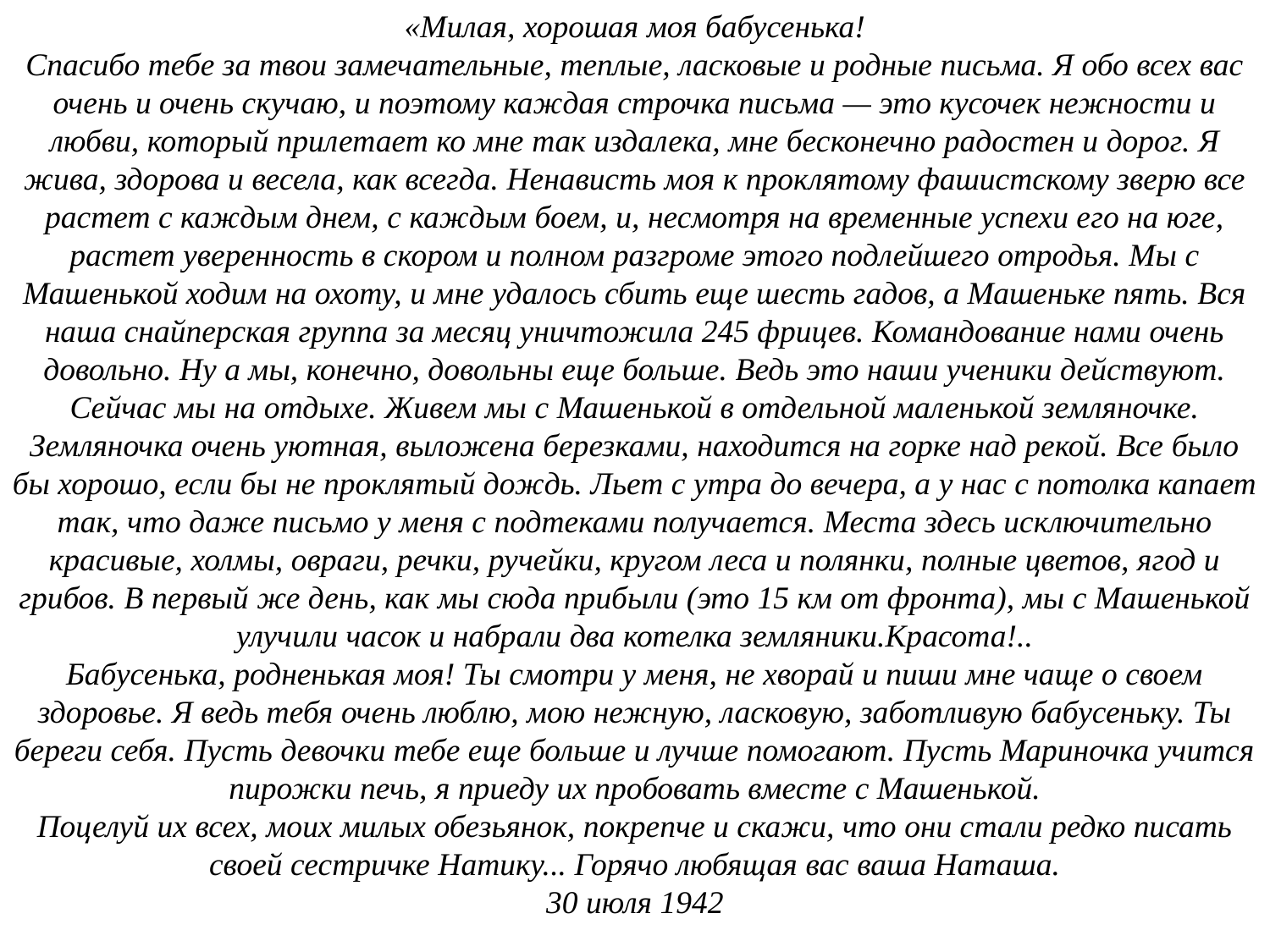

«Милая, хорошая моя бабусенька!
Спасибо тебе за твои замечательные, теплые, ласковые и родные письма. Я обо всех вас очень и очень скучаю, и поэтому каждая строчка письма — это кусочек нежности и любви, который прилетает ко мне так издалека, мне бесконечно радостен и дорог. Я жива, здорова и весела, как всегда. Ненависть моя к проклятому фашистскому зверю все растет с каждым днем, с каждым боем, и, несмотря на временные успехи его на юге, растет уверенность в скором и полном разгроме этого подлейшего отродья. Мы с Машенькой ходим на охоту, и мне удалось сбить еще шесть гадов, а Машеньке пять. Вся наша снайперская группа за месяц уничтожила 245 фрицев. Командование нами очень довольно. Ну а мы, конечно, довольны еще больше. Ведь это наши ученики действуют.
Сейчас мы на отдыхе. Живем мы с Машенькой в отдельной маленькой земляночке. Земляночка очень уютная, выложена березками, находится на горке над рекой. Все было бы хорошо, если бы не проклятый дождь. Льет с утра до вечера, а у нас с потолка капает так, что даже письмо у меня с подтеками получается. Места здесь исключительно красивые, холмы, овраги, речки, ручейки, кругом леса и полянки, полные цветов, ягод и грибов. В первый же день, как мы сюда прибыли (это 15 км от фронта), мы с Машенькой улучили часок и набрали два котелка земляники.Красота!..
Бабусенька, родненькая моя! Ты смотри у меня, не хворай и пиши мне чаще о своем здоровье. Я ведь тебя очень люблю, мою нежную, ласковую, заботливую бабусеньку. Ты береги себя. Пусть девочки тебе еще больше и лучше помогают. Пусть Мариночка учится пирожки печь, я приеду их пробовать вместе с Машенькой.
Поцелуй их всех, моих милых обезьянок, покрепче и скажи, что они стали редко писать своей сестричке Натику... Горячо любящая вас ваша Наташа.
30 июля 1942